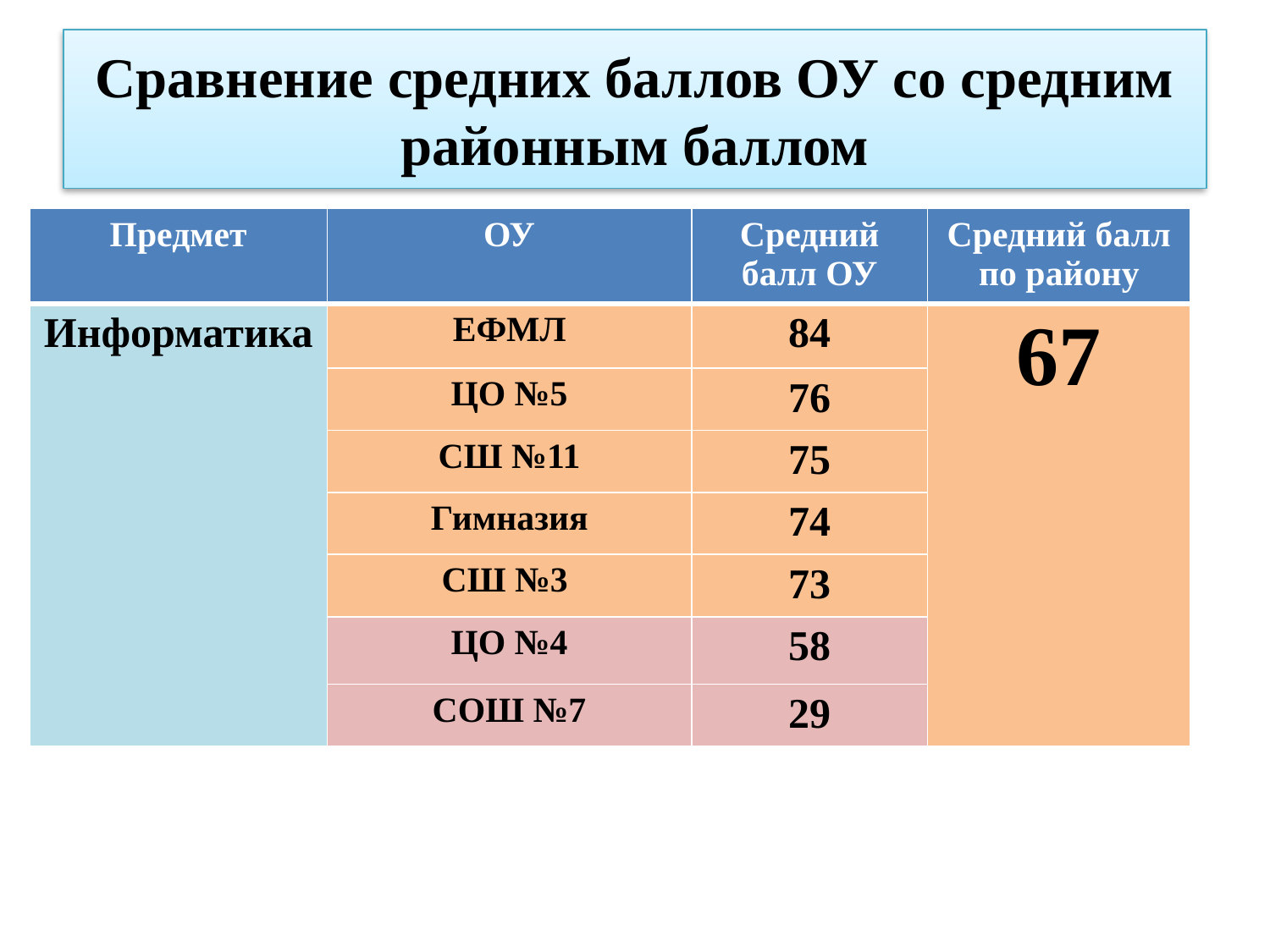

# Сравнение средних баллов ОУ со средним районным баллом
| Предмет | ОУ | Средний балл ОУ | Средний балл по району |
| --- | --- | --- | --- |
| Информатика | ЕФМЛ | 84 | 67 |
|  | ЦО №5 | 76 |  |
|  | СШ №11 | 75 |  |
|  | Гимназия | 74 |  |
|  | СШ №3 | 73 |  |
|  | ЦО №4 | 58 |  |
|  | СОШ №7 | 29 |  |